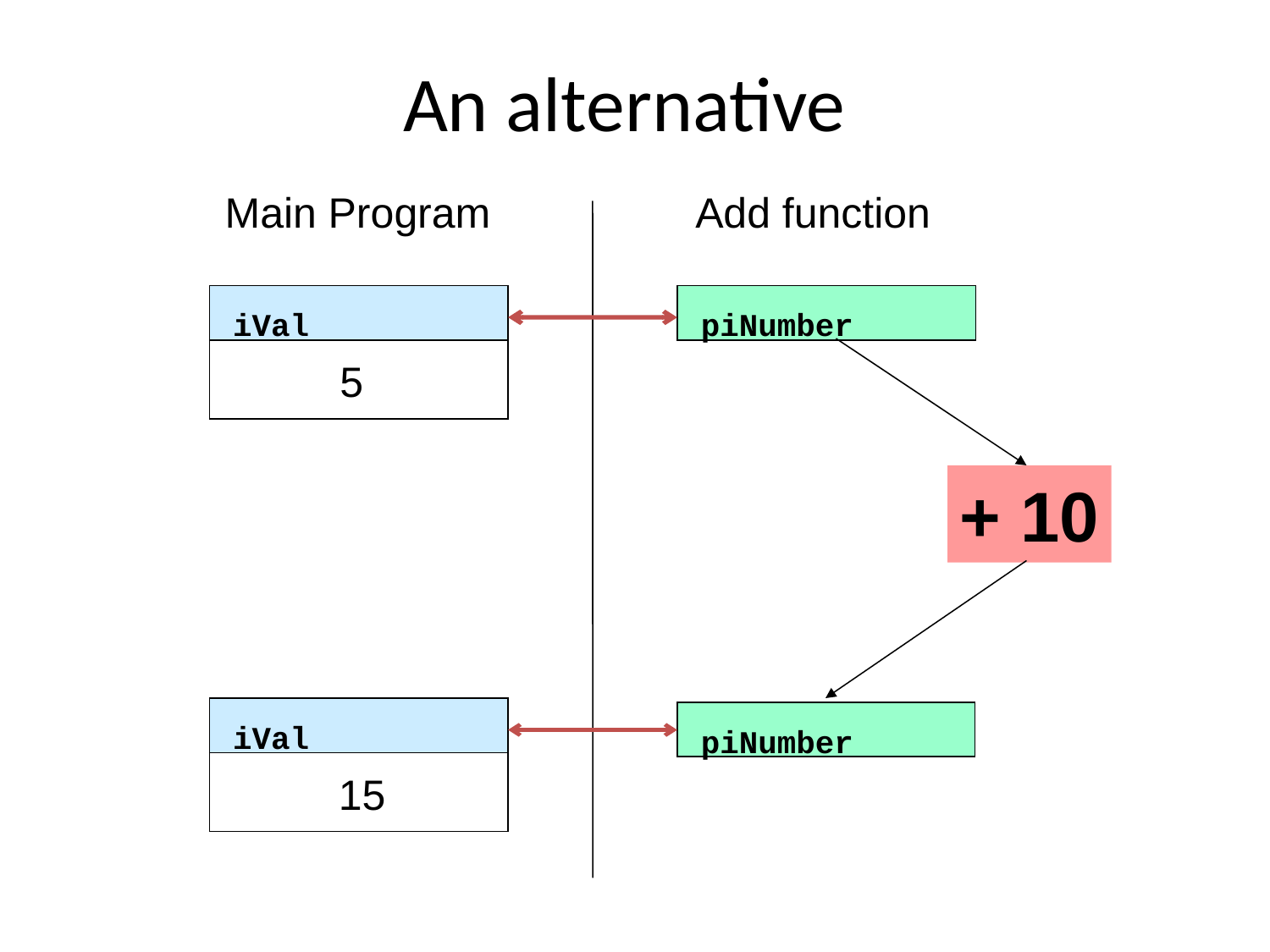

# An alternative
Main Program
Add function

iVal

piNumber

5
+ 10

iVal

piNumber

15